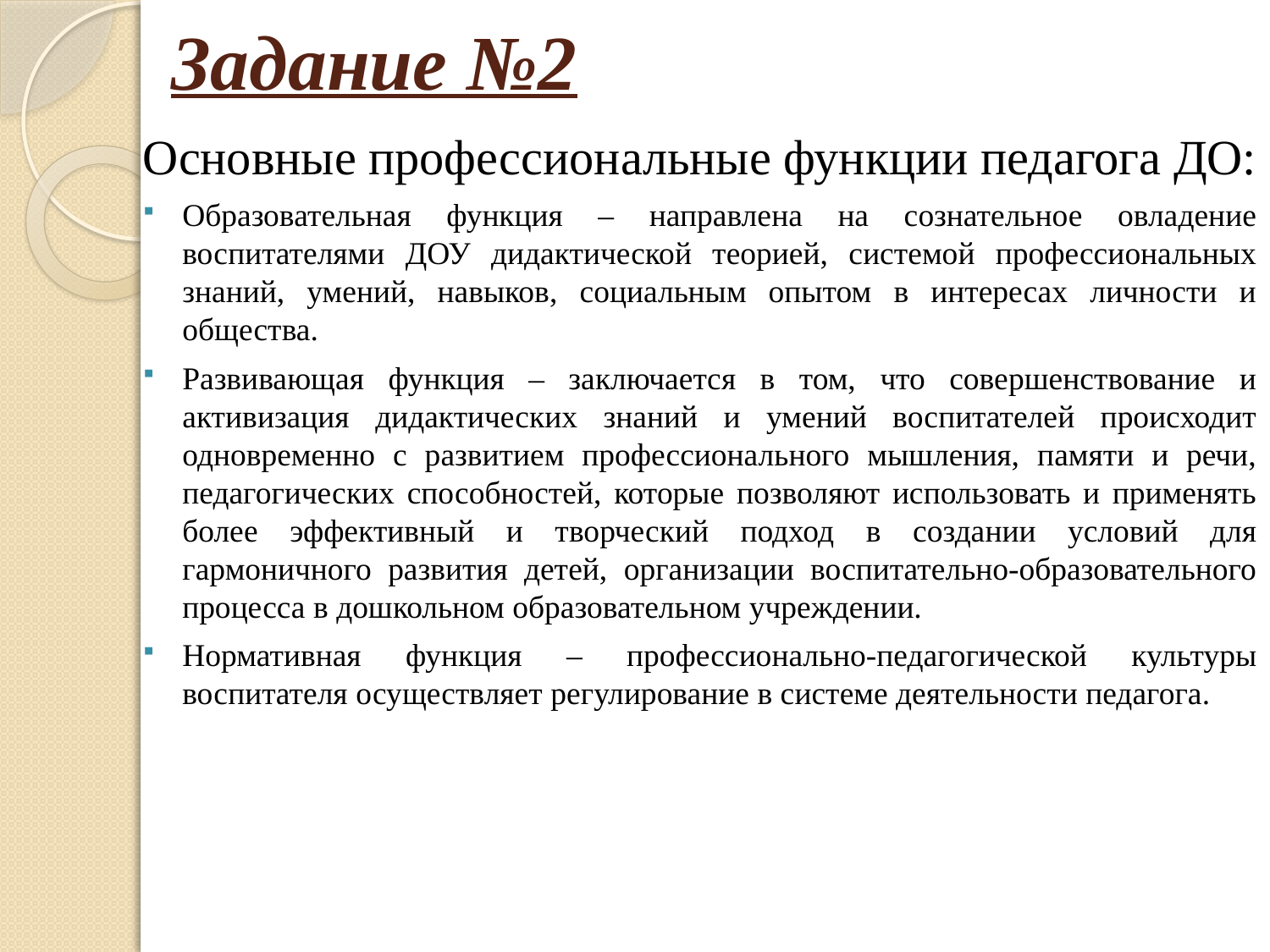

# Задание №2
Основные профессиональные функции педагога ДО:
Образовательная функция – направлена на сознательное овладение воспитателями ДОУ дидактической теорией, системой профессиональных знаний, умений, навыков, социальным опытом в интересах личности и общества.
Развивающая функция – заключается в том, что совершенствование и активизация дидактических знаний и умений воспитателей происходит одновременно с развитием профессионального мышления, памяти и речи, педагогических способностей, которые позволяют использовать и применять более эффективный и творческий подход в создании условий для гармоничного развития детей, организации воспитательно-образовательного процесса в дошкольном образовательном учреждении.
Нормативная функция – профессионально-педагогической культуры воспитателя осуществляет регулирование в системе деятельности педагога.